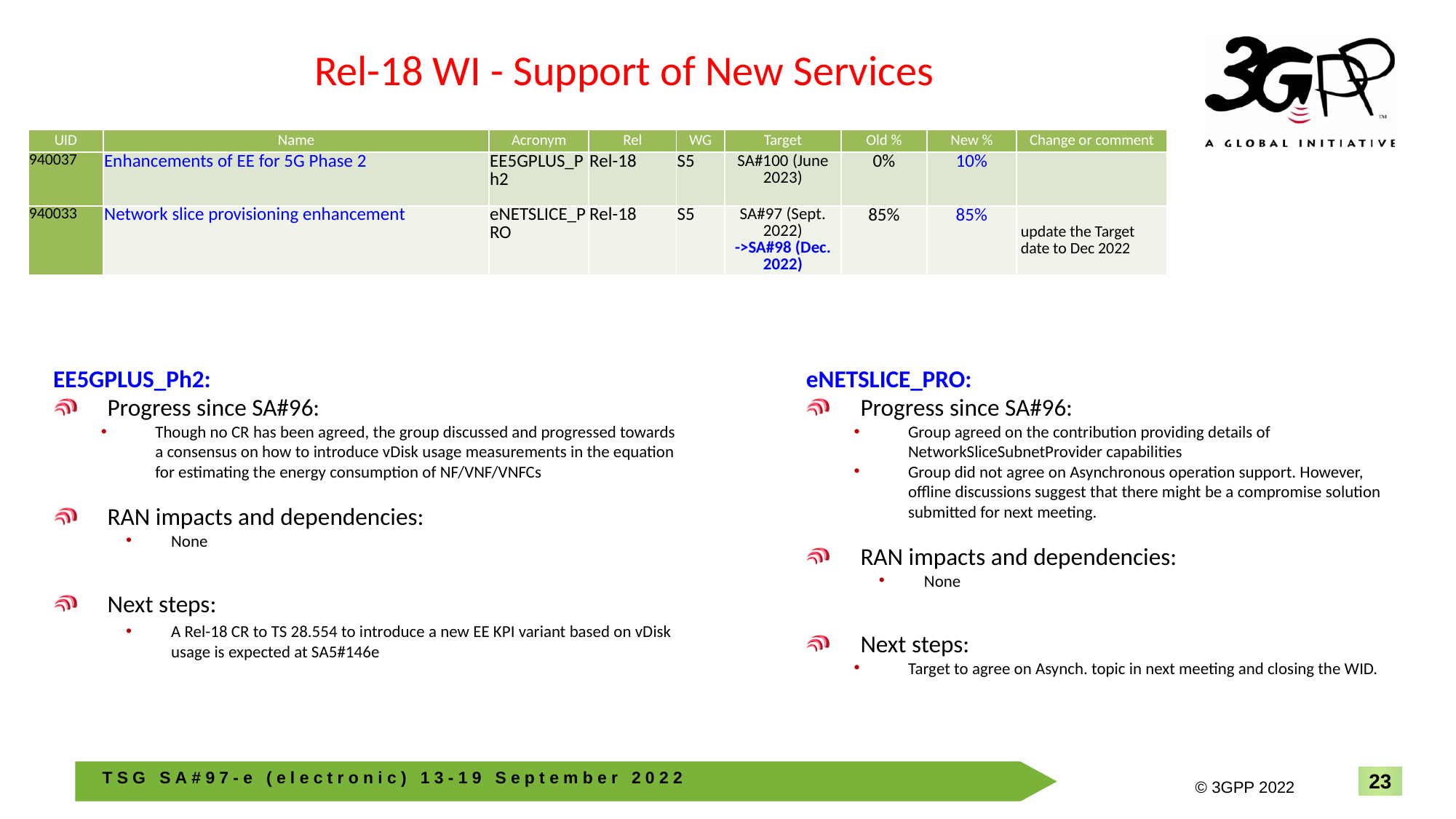

# Rel-18 WI - Support of New Services
| UID | Name | Acronym | Rel | WG | Target | Old % | New % | Change or comment |
| --- | --- | --- | --- | --- | --- | --- | --- | --- |
| 940037 | Enhancements of EE for 5G Phase 2 | EE5GPLUS\_Ph2 | Rel-18 | S5 | SA#100 (June 2023) | 0% | 10% |  |
| 940033 | Network slice provisioning enhancement | eNETSLICE\_PRO | Rel-18 | S5 | SA#97 (Sept. 2022) ->SA#98 (Dec. 2022) | 85% | 85% | update the Target date to Dec 2022 |
EE5GPLUS_Ph2:
Progress since SA#96:
Though no CR has been agreed, the group discussed and progressed towards a consensus on how to introduce vDisk usage measurements in the equation for estimating the energy consumption of NF/VNF/VNFCs

RAN impacts and dependencies:
None

Next steps:
A Rel-18 CR to TS 28.554 to introduce a new EE KPI variant based on vDisk usage is expected at SA5#146e
eNETSLICE_PRO:
Progress since SA#96:
Group agreed on the contribution providing details of NetworkSliceSubnetProvider capabilities
Group did not agree on Asynchronous operation support. However, offline discussions suggest that there might be a compromise solution submitted for next meeting.

RAN impacts and dependencies:
None

Next steps:
Target to agree on Asynch. topic in next meeting and closing the WID.